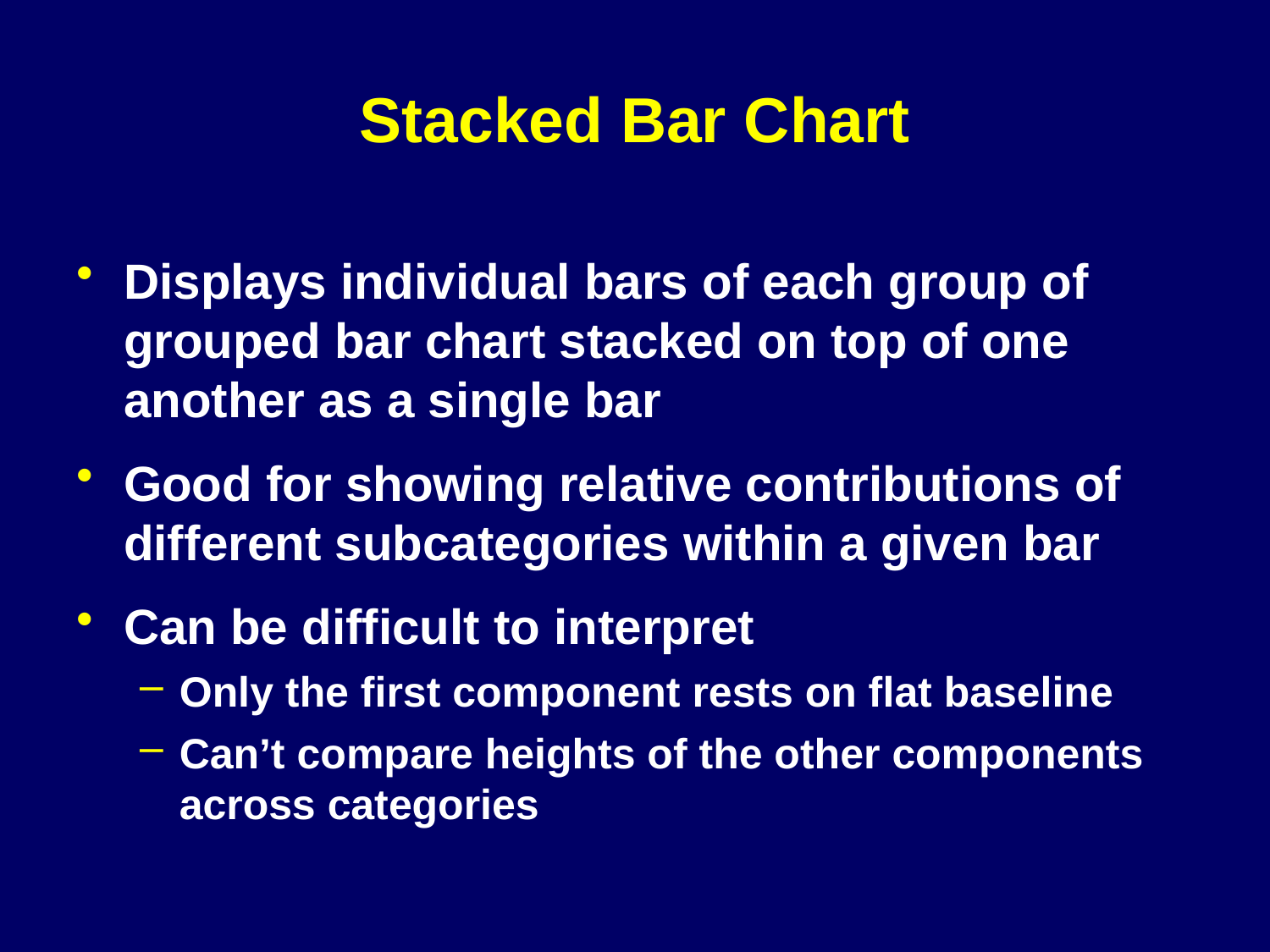

# Stacked Bar Chart
Displays individual bars of each group of grouped bar chart stacked on top of one another as a single bar
Good for showing relative contributions of different subcategories within a given bar
Can be difficult to interpret
Only the first component rests on flat baseline
Can’t compare heights of the other components across categories